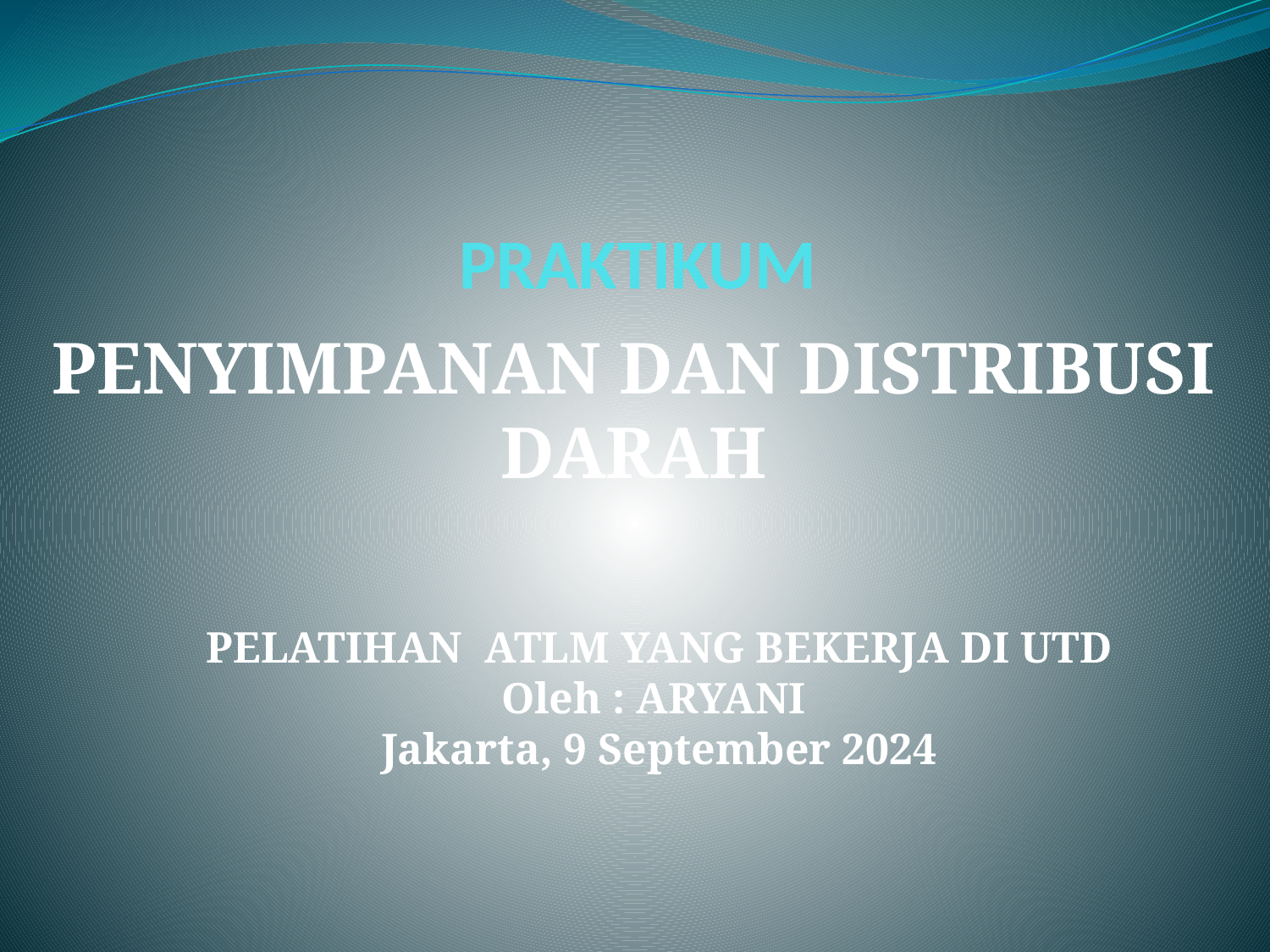

# PRAKTIKUM
PENYIMPANAN DAN DISTRIBUSI DARAH
PELATIHAN  ATLM YANG BEKERJA DI UTD
Oleh : ARYANI
Jakarta, 9 September 2024